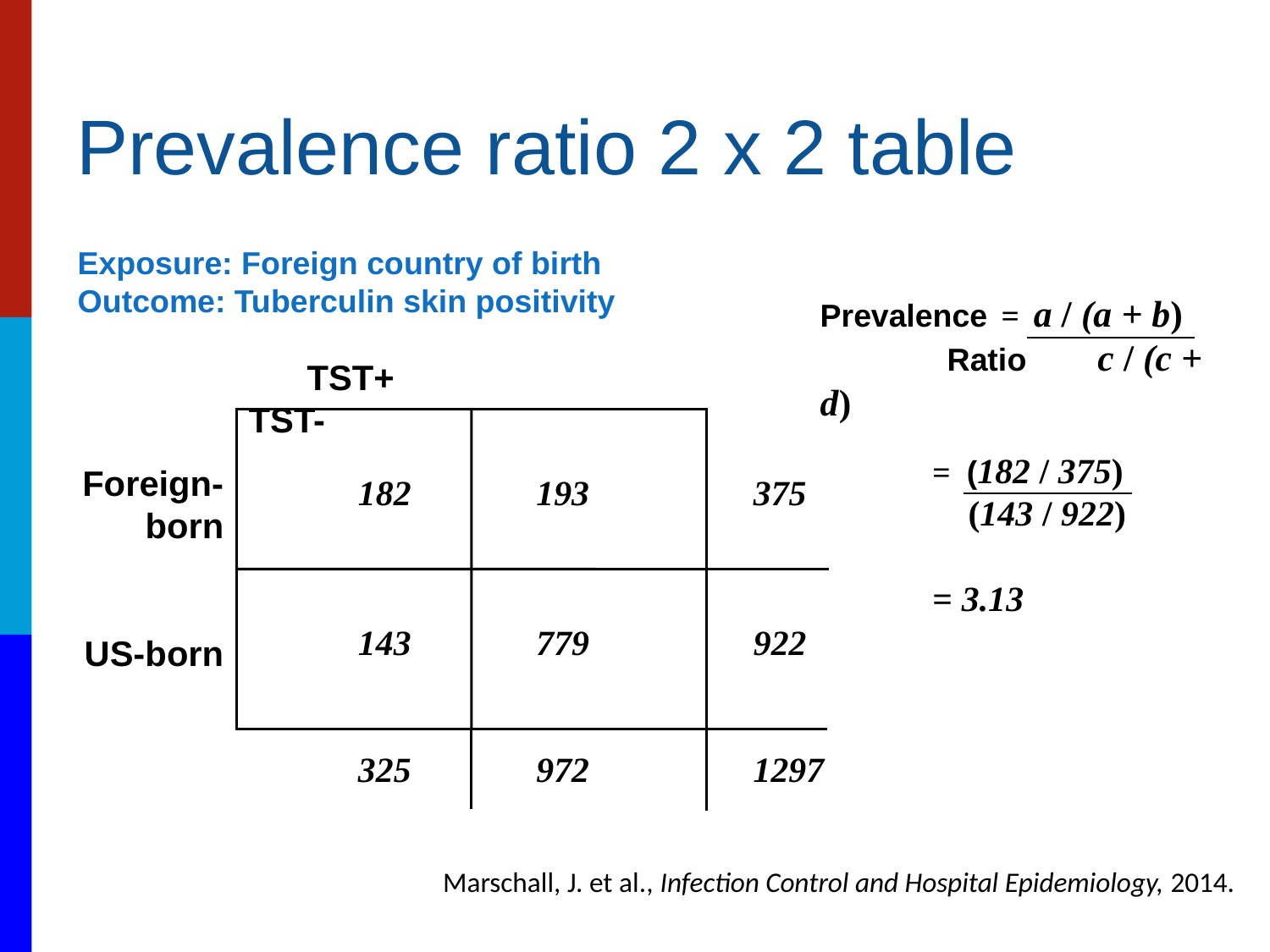

# Prevalence ratio 2 x 2 table
Exposure: Foreign country of birth
Outcome: Tuberculin skin positivity
Prevalence  =  a / (a + b)
	Ratio        c / (c + d)
      TST+		  TST-

=  (182 / 375)
    (143 / 922)

= 3.13
Foreign-born

US-born
182
193
375
143
779
922
325
972
1297
Marschall, J. et al., Infection Control and Hospital Epidemiology, 2014.